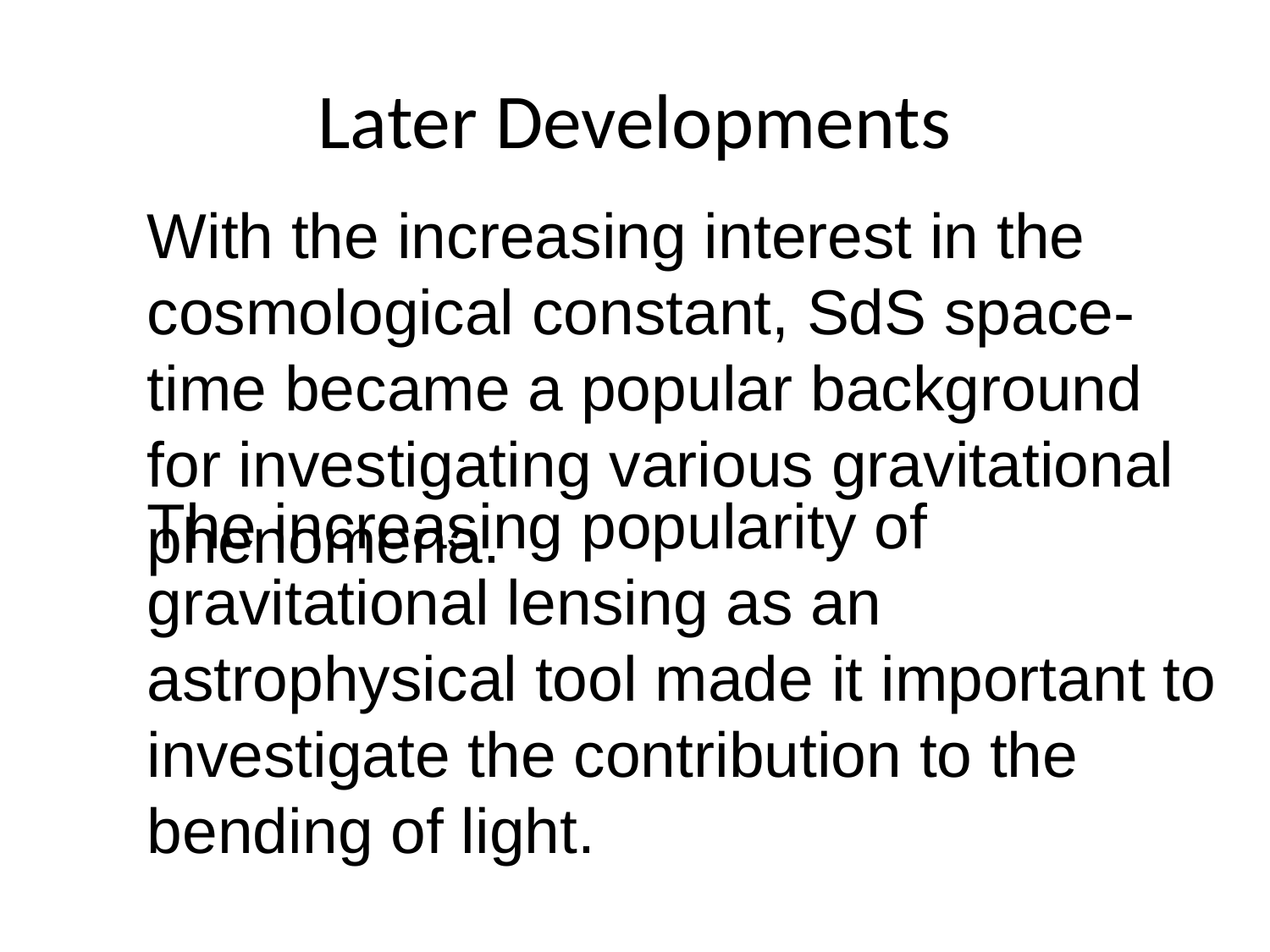

# Later Developments
With the increasing interest in the cosmological constant, SdS space-time became a popular background for investigating various gravitational phenomena.
The increasing popularity of gravitational lensing as an astrophysical tool made it important to investigate the contribution to the bending of light.